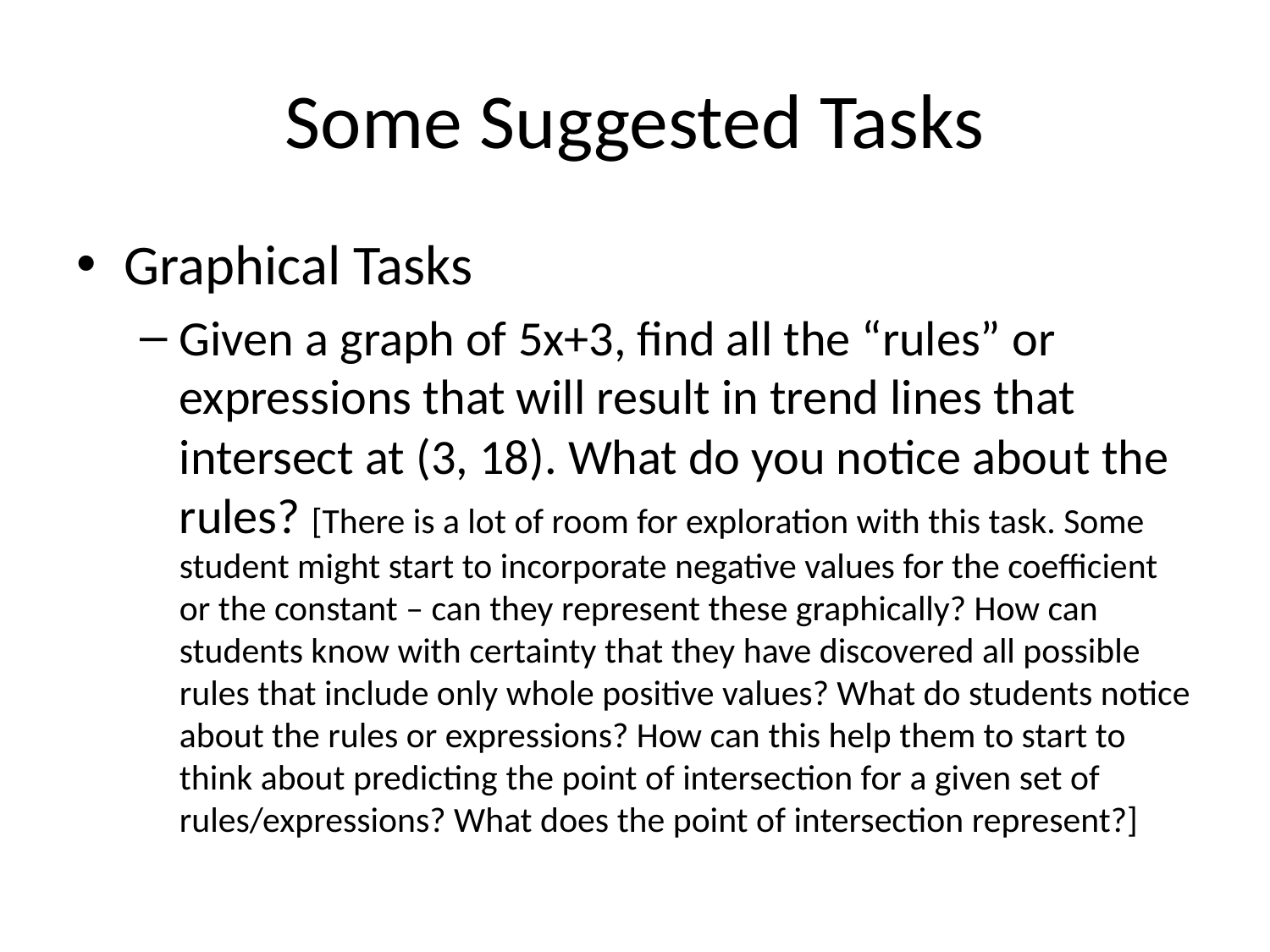

# Some Suggested Tasks
Graphical Tasks
Given a graph of 5x+3, find all the “rules” or expressions that will result in trend lines that intersect at (3, 18). What do you notice about the rules? [There is a lot of room for exploration with this task. Some student might start to incorporate negative values for the coefficient or the constant – can they represent these graphically? How can students know with certainty that they have discovered all possible rules that include only whole positive values? What do students notice about the rules or expressions? How can this help them to start to think about predicting the point of intersection for a given set of rules/expressions? What does the point of intersection represent?]